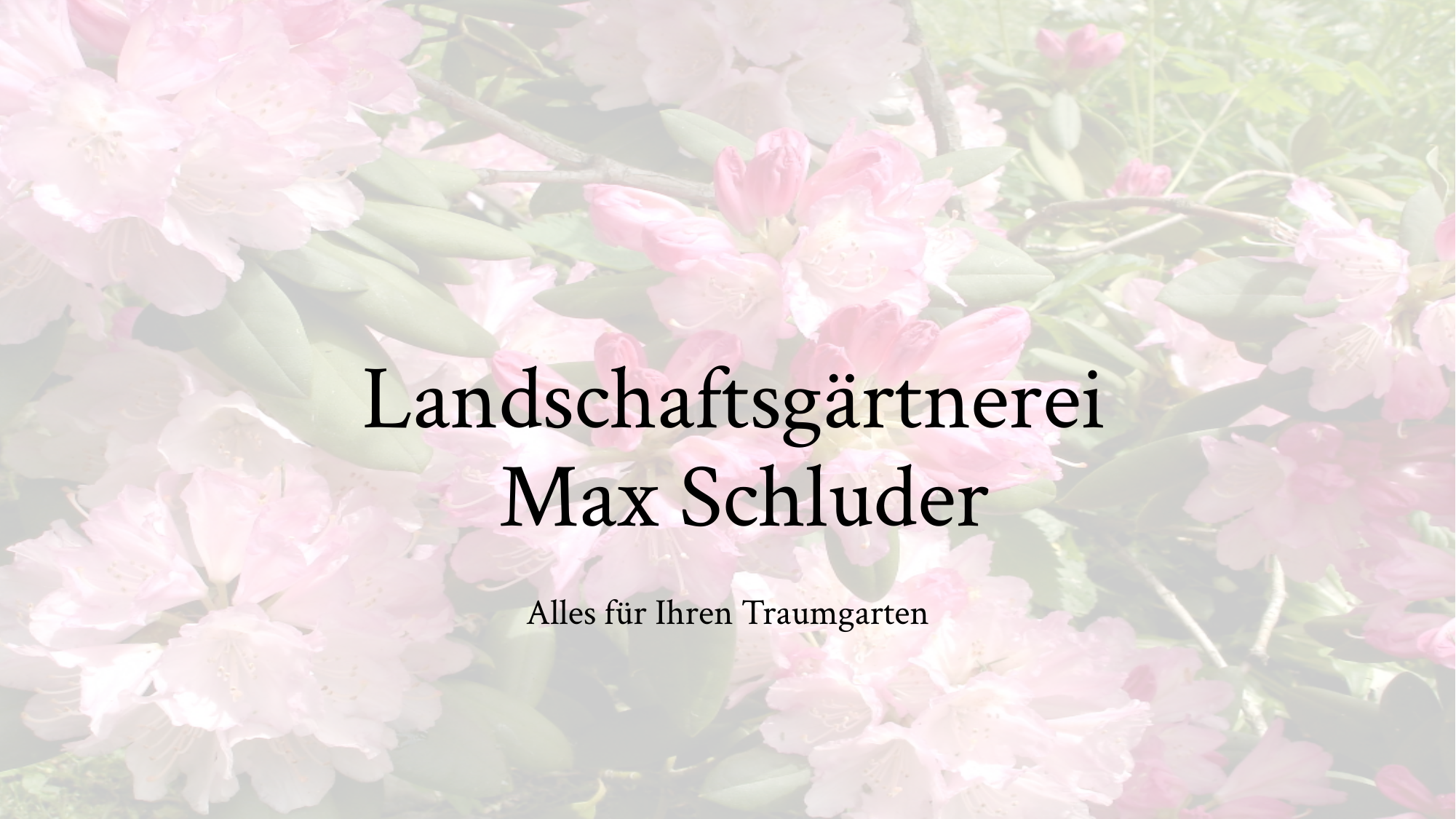

# Landschaftsgärtnerei Max Schluder
Alles für Ihren Traumgarten